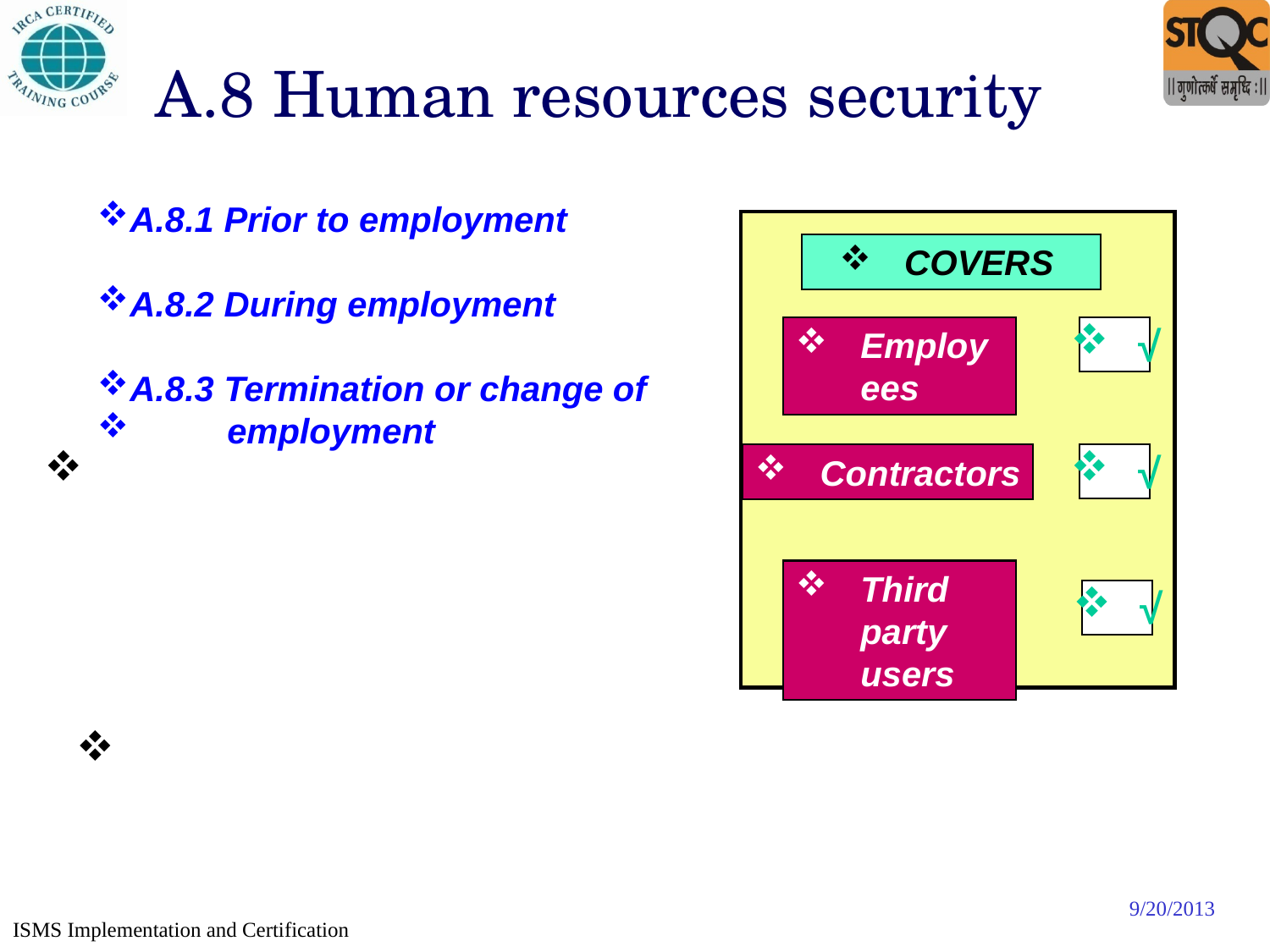

# A.8 Human resources security

A.8.1 Prior to employment

A.8.2 During employment

A.8.3 Termination or change of
          employment

COVERS
Employees
√
Contractors
√
Third party users
√

9/20/2013
ISMS Implementation and Certification